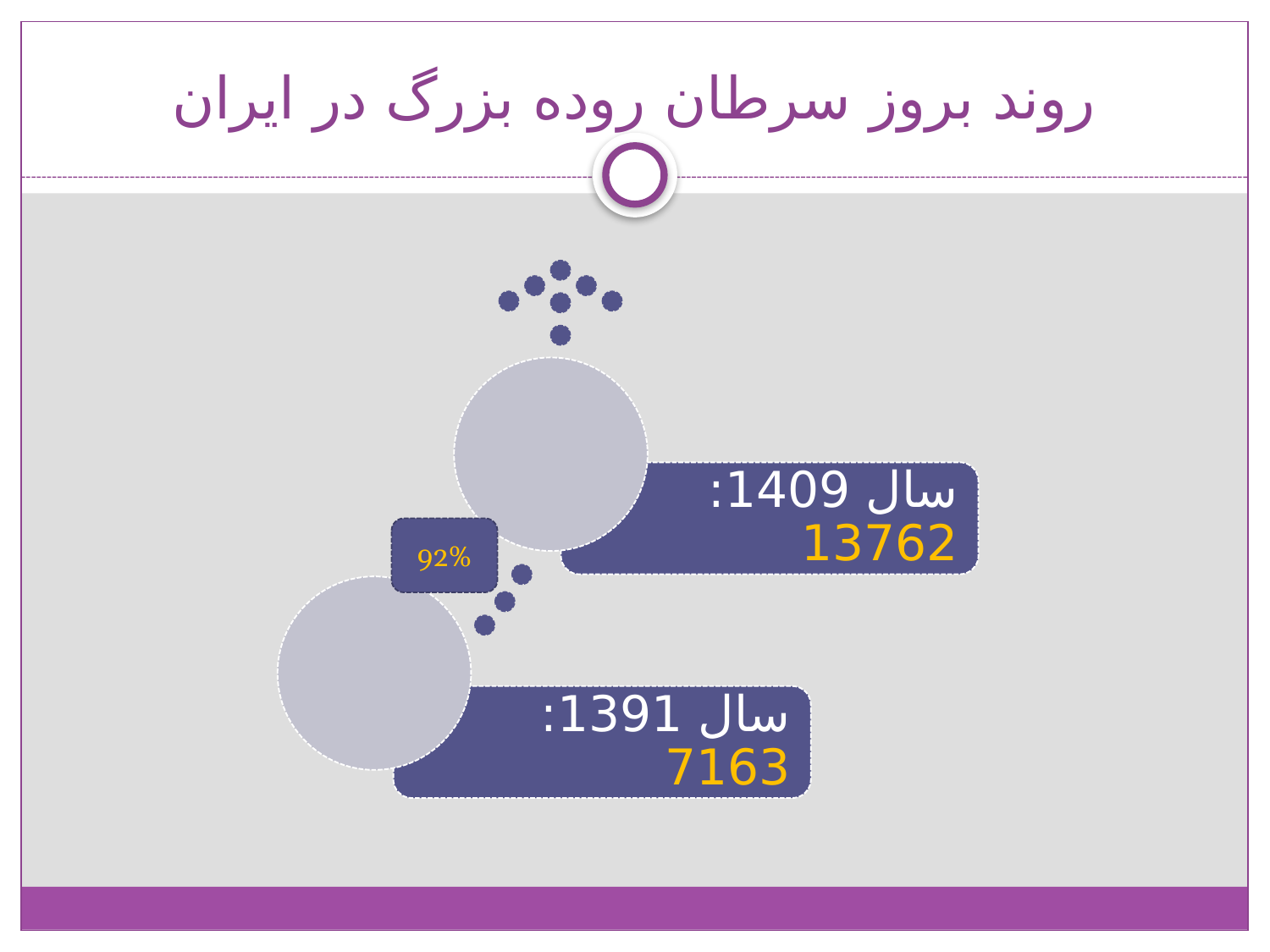

# روند بروز سرطان روده بزرگ در ایران
سال 1391: 7163
سال 1409: 13762
92%